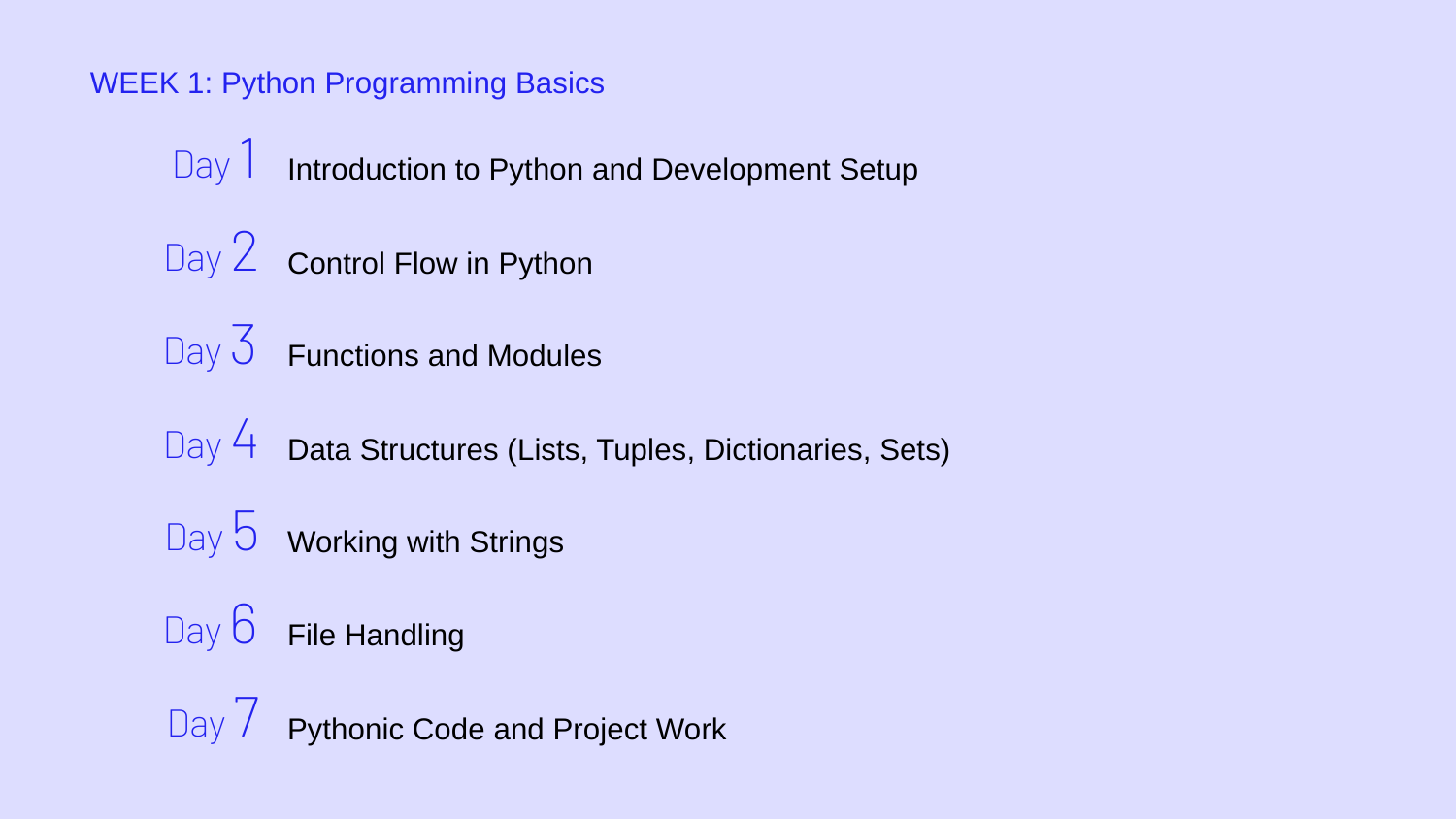

WEEK 1: Python Programming Basics
Day 1
Introduction to Python and Development Setup
Day 2
Control Flow in Python
Day 3
Functions and Modules
Day 4
Data Structures (Lists, Tuples, Dictionaries, Sets)
Day 5
Working with Strings
Day 6
File Handling
Day 7
Pythonic Code and Project Work